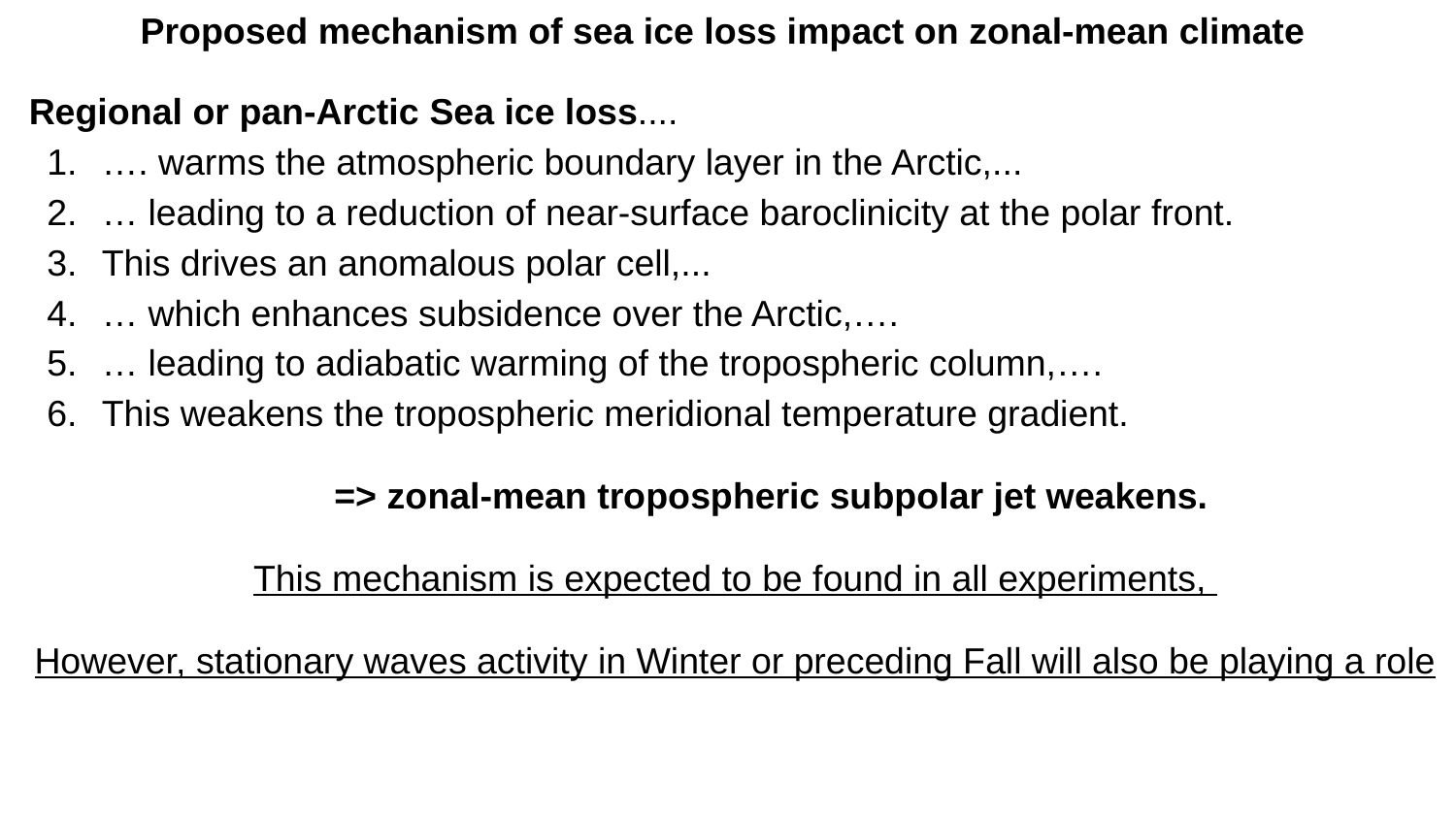

# Proposed mechanism of sea ice loss impact on zonal-mean climate

Regional or pan-Arctic Sea ice loss....
…. warms the atmospheric boundary layer in the Arctic,...
… leading to a reduction of near-surface baroclinicity at the polar front.
This drives an anomalous polar cell,...
… which enhances subsidence over the Arctic,….
… leading to adiabatic warming of the tropospheric column,….
This weakens the tropospheric meridional temperature gradient.
=> zonal-mean tropospheric subpolar jet weakens.
This mechanism is expected to be found in all experiments,
However, stationary waves activity in Winter or preceding Fall will also be playing a role